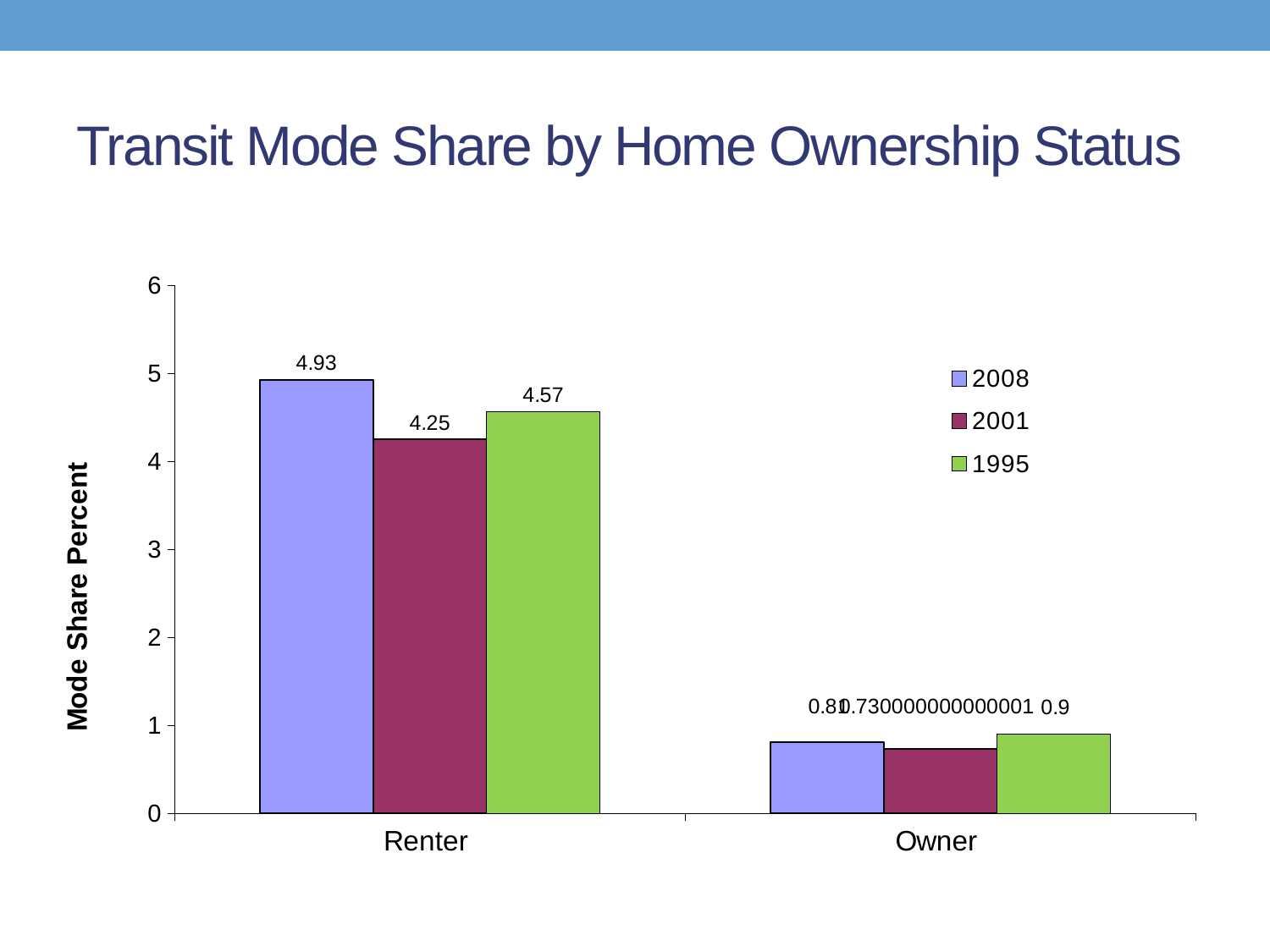

# Transit Mode Share by Home Ownership Status

### Chart

| Category | 2008 | 2001 | 1995 |
|---|---|---|---|
| Renter  | 4.930000000000002 | 4.25 | 4.57 |
| Owner  | 0.81 | 0.7300000000000006 | 0.9 |